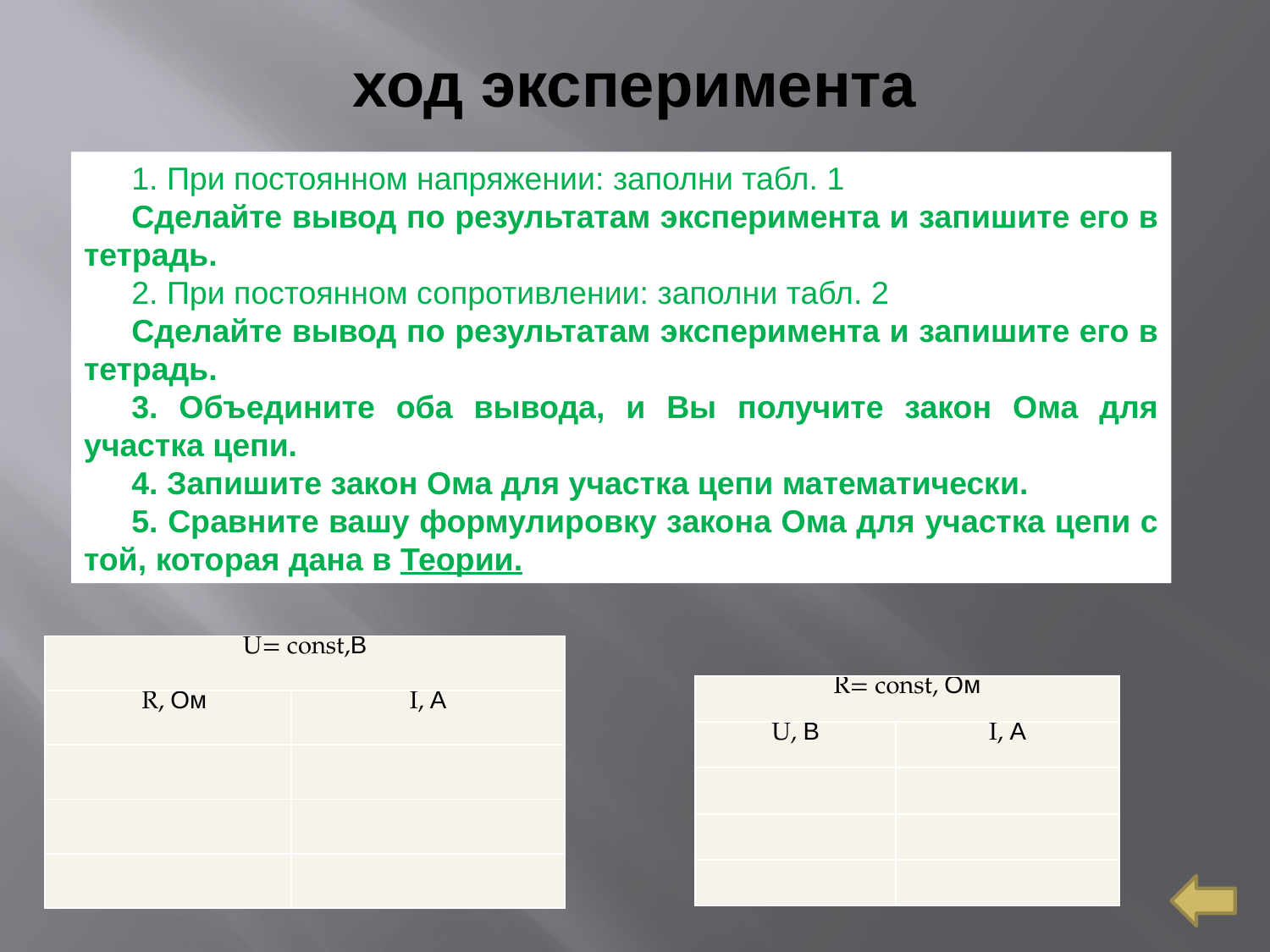

# ход эксперимента
1. При постоянном напряжении: заполни табл. 1
Сделайте вывод по результатам эксперимента и запишите его в тетрадь.
2. При постоянном сопротивлении: заполни табл. 2
Сделайте вывод по результатам эксперимента и запишите его в тетрадь.
3. Объедините оба вывода, и Вы получите закон Ома для участка цепи.
4. Запишите закон Ома для участка цепи математически.
5. Сравните вашу формулировку закона Ома для участка цепи с той, которая дана в Теории.
| U= const,В |  |
| --- | --- |
| R, Ом | I, А |
|  |  |
|  |  |
|  |  |
| R= const, Ом |  |
| --- | --- |
| U, В | I, А |
|  |  |
|  |  |
|  |  |